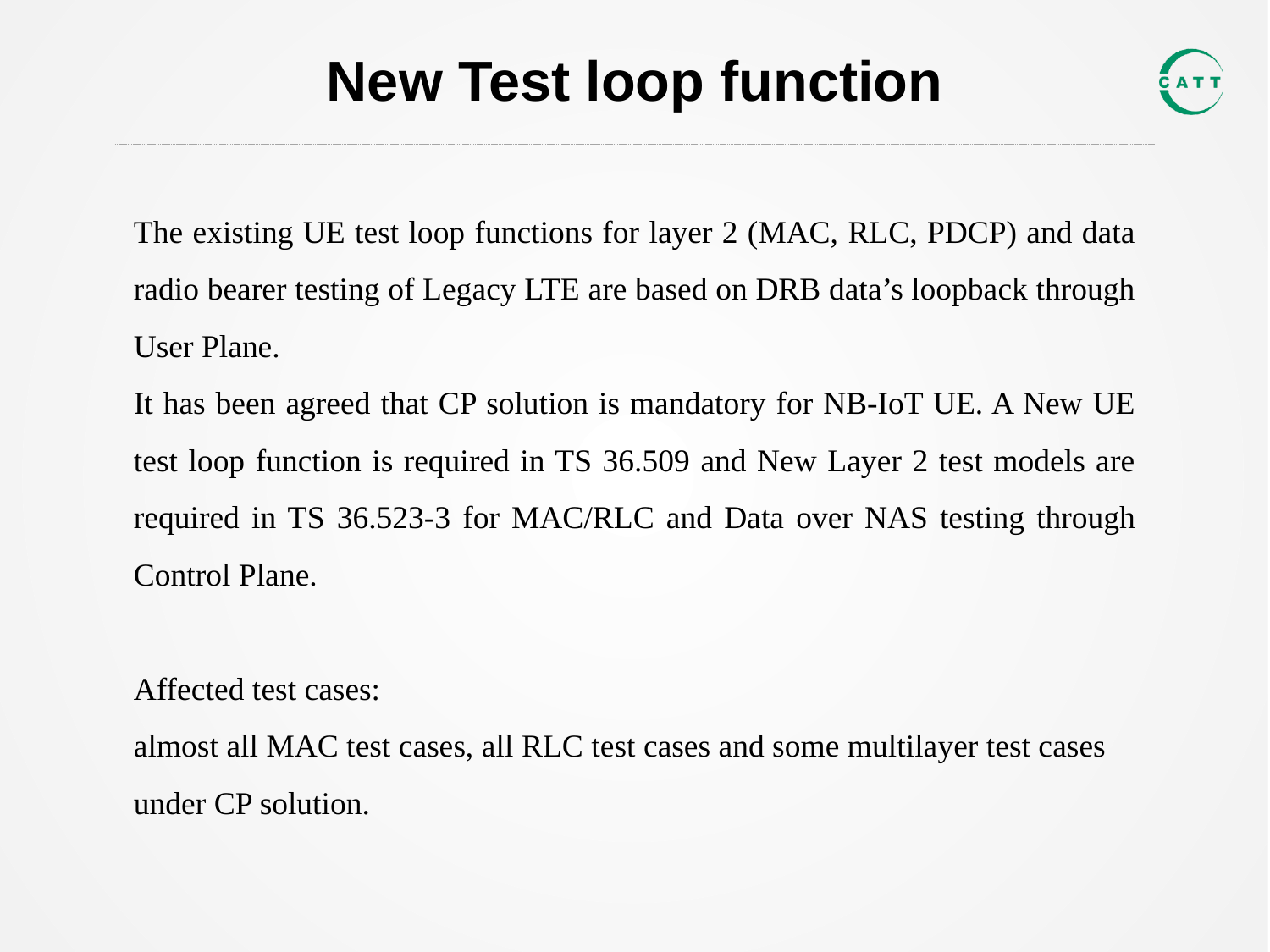

# New Test loop function
The existing UE test loop functions for layer 2 (MAC, RLC, PDCP) and data radio bearer testing of Legacy LTE are based on DRB data’s loopback through User Plane.
It has been agreed that CP solution is mandatory for NB-IoT UE. A New UE test loop function is required in TS 36.509 and New Layer 2 test models are required in TS 36.523-3 for MAC/RLC and Data over NAS testing through Control Plane.

Affected test cases:
almost all MAC test cases, all RLC test cases and some multilayer test cases under CP solution.